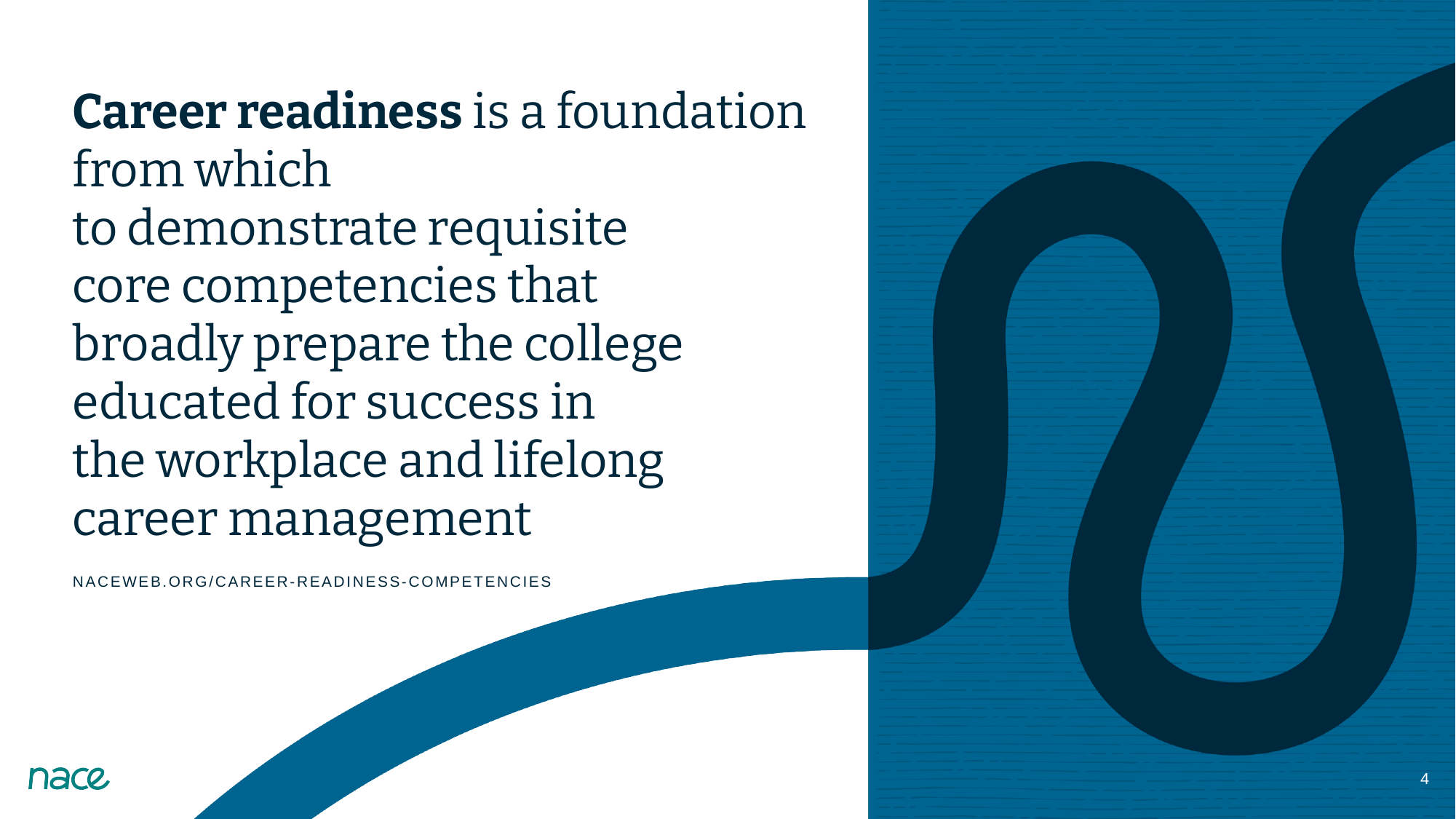

# Career readiness is a foundation from which to demonstrate requisite core competencies that broadly prepare the college educated for success in the workplace and lifelong career management
NACEWEB.ORG/CAREER-READINESS-COMPETENCIES